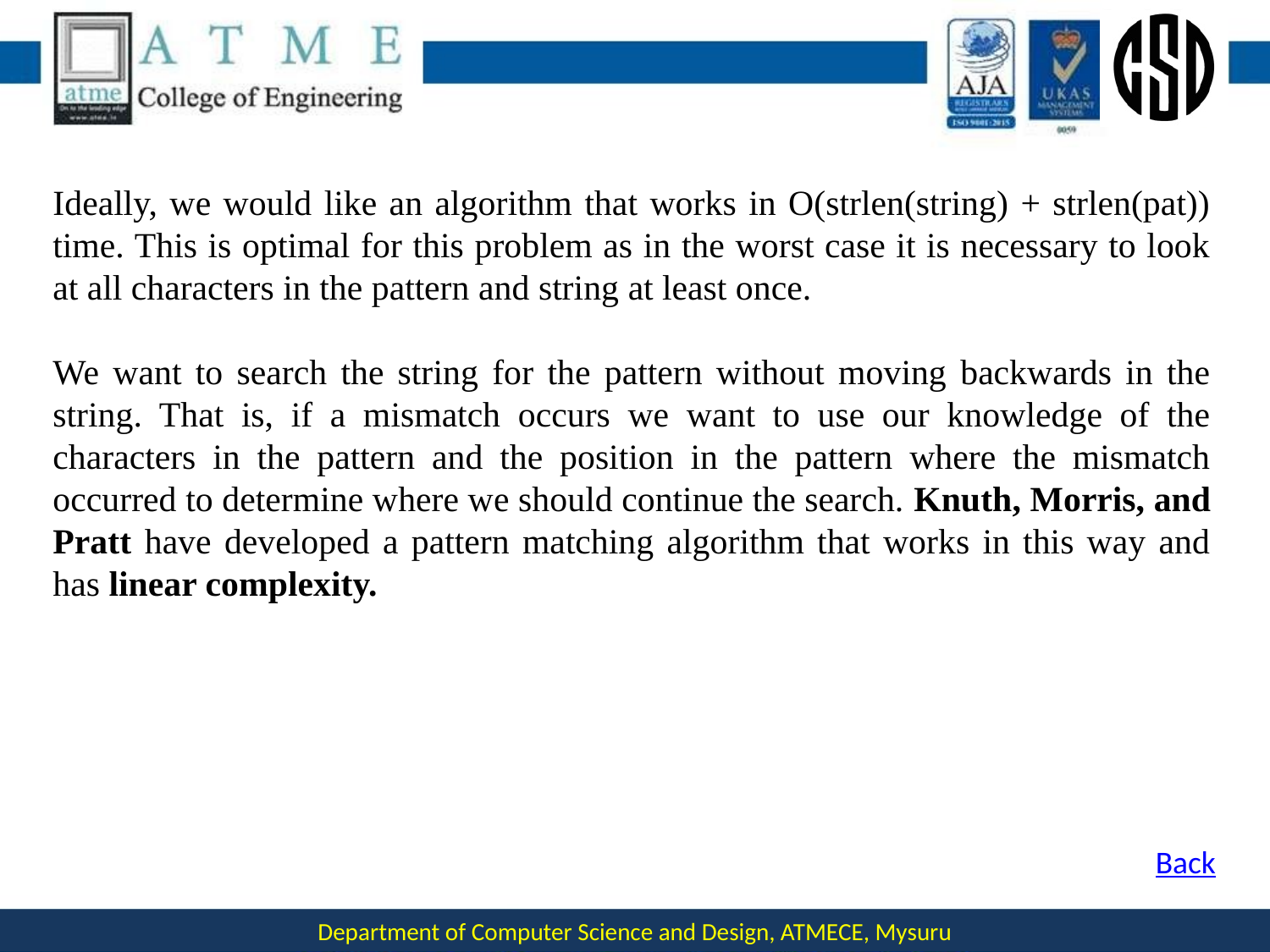

Ideally, we would like an algorithm that works in O(strlen(string) + strlen(pat)) time. This is optimal for this problem as in the worst case it is necessary to look at all characters in the pattern and string at least once.

We want to search the string for the pattern without moving backwards in the string. That is, if a mismatch occurs we want to use our knowledge of the characters in the pattern and the position in the pattern where the mismatch occurred to determine where we should continue the search. Knuth, Morris, and Pratt have developed a pattern matching algorithm that works in this way and has linear complexity.
Back